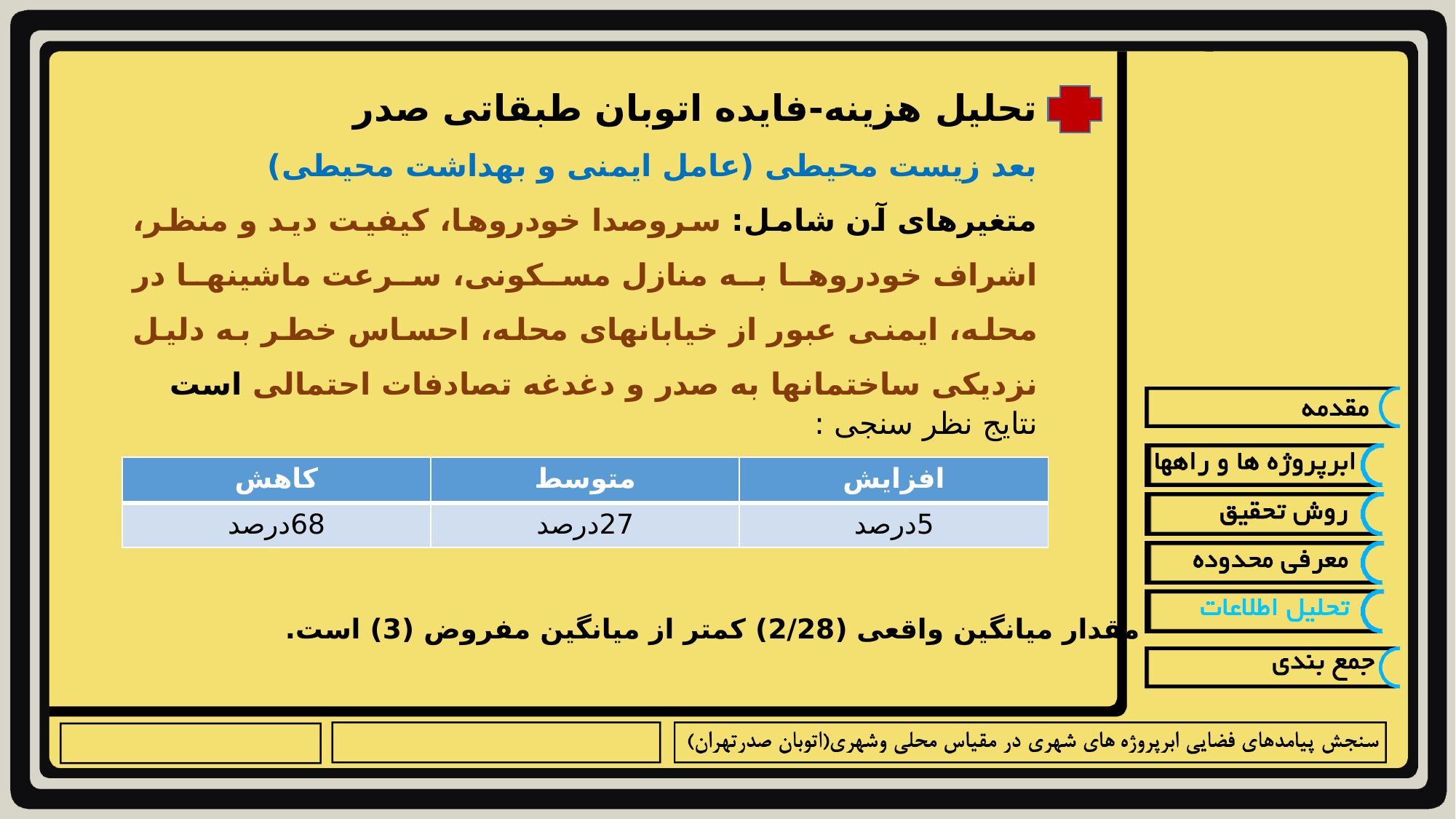

تحلیل هزینه-فایده اتوبان طبقاتی صدر

بعد زیست محیطی (عامل ایمنی و بهداشت محیطی)
متغیرهای آن شامل: سروصدا خودروها، کیفیت دید و منظر، اشراف خودروها به منازل مسکونی، سرعت ماشین­ها در محله، ایمنی عبور از خیابان­های محله، احساس خطر به دلیل نزدیکی ساختمان­ها به صدر و دغدغه تصادفات احتمالی است
نتایج نظر سنجی :
| کاهش | متوسط | افزایش |
| --- | --- | --- |
| 68درصد | 27درصد | 5درصد |
مقدار میانگین واقعی (2/28) کمتر از میانگین مفروض (3) است.